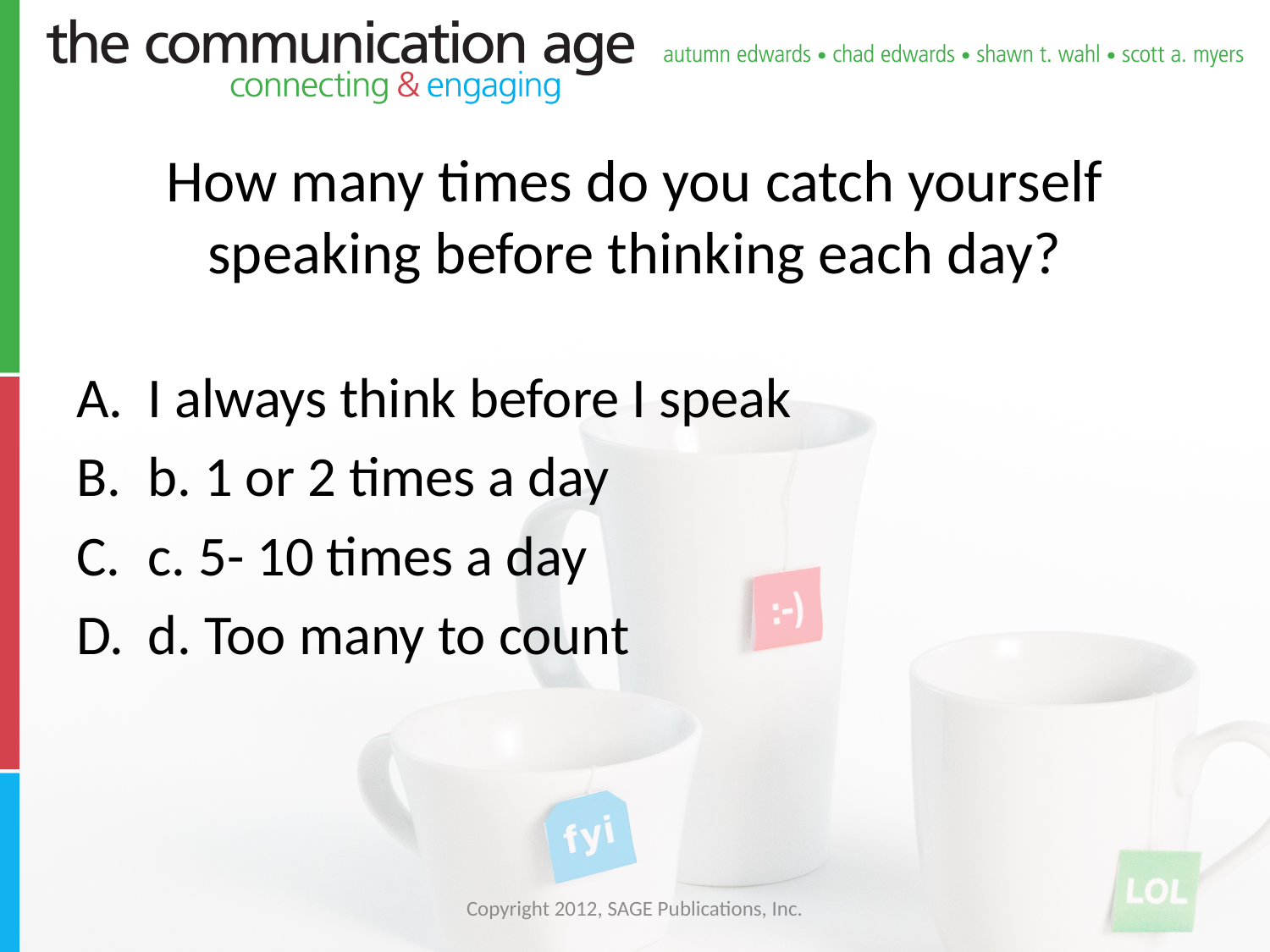

# How many times do you catch yourself speaking before thinking each day?
I always think before I speak
b. 1 or 2 times a day
c. 5- 10 times a day
d. Too many to count

Copyright 2012, SAGE Publications, Inc.